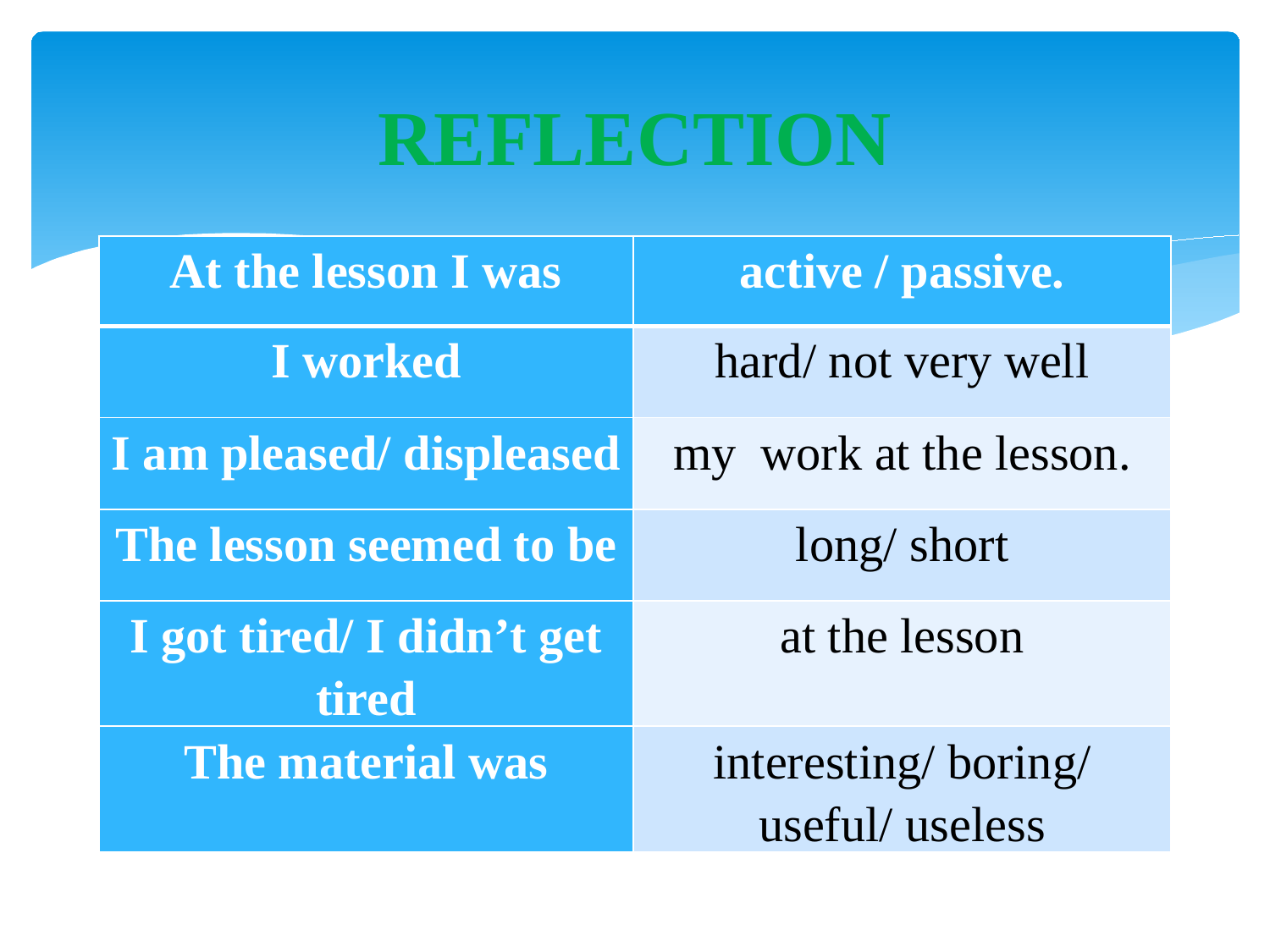

# REFLECTION
| At the lesson I was | active / passive. |
| --- | --- |
| I worked | hard/ not very well |
| I am pleased/ displeased | my work at the lesson. |
| The lesson seemed to be | long/ short |
| I got tired/ I didn’t get tired | at the lesson |
| The material was | interesting/ boring/ useful/ useless |